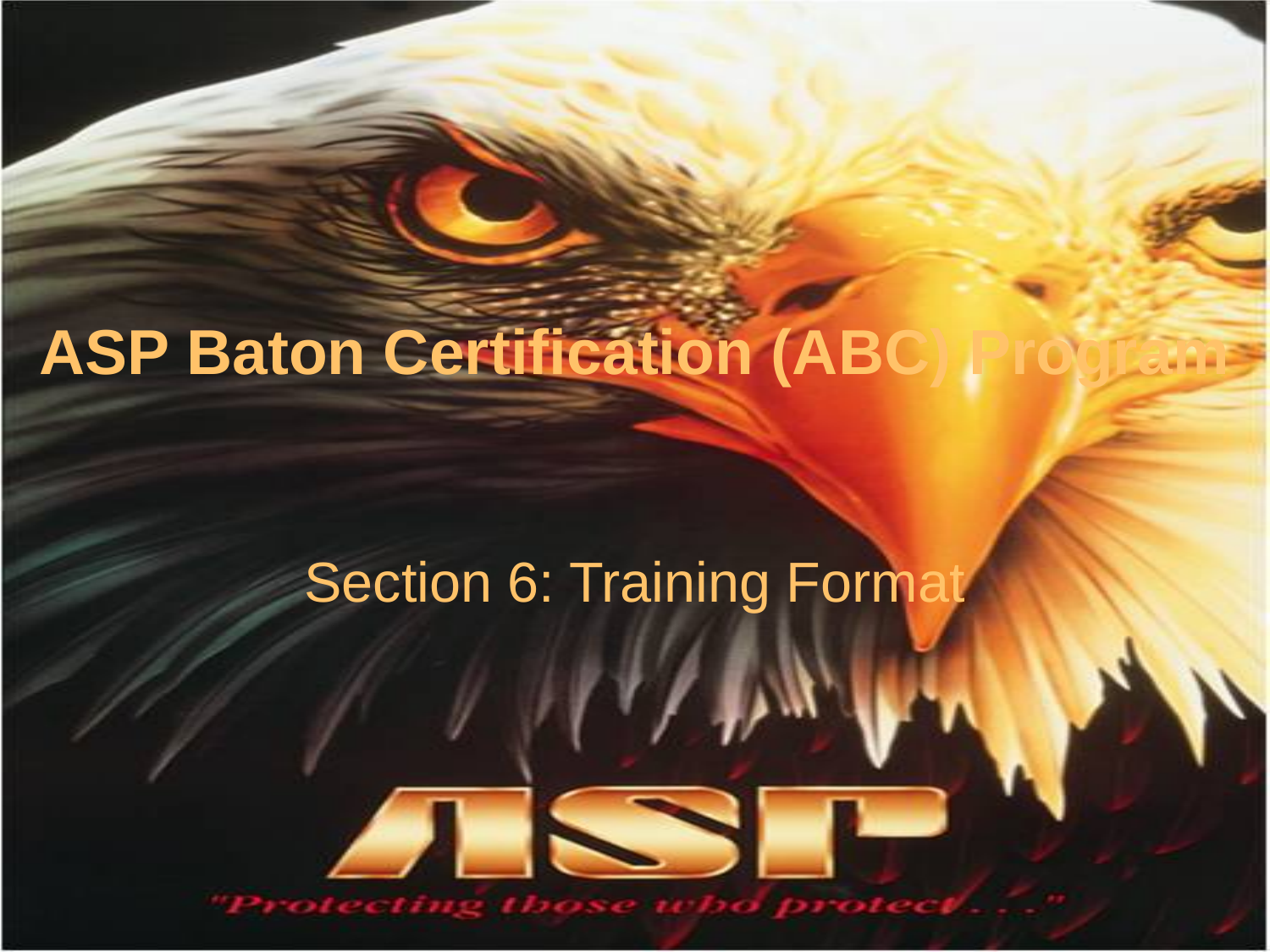

# ASP Baton Certification (ABC) Program
Section 6: Training Format